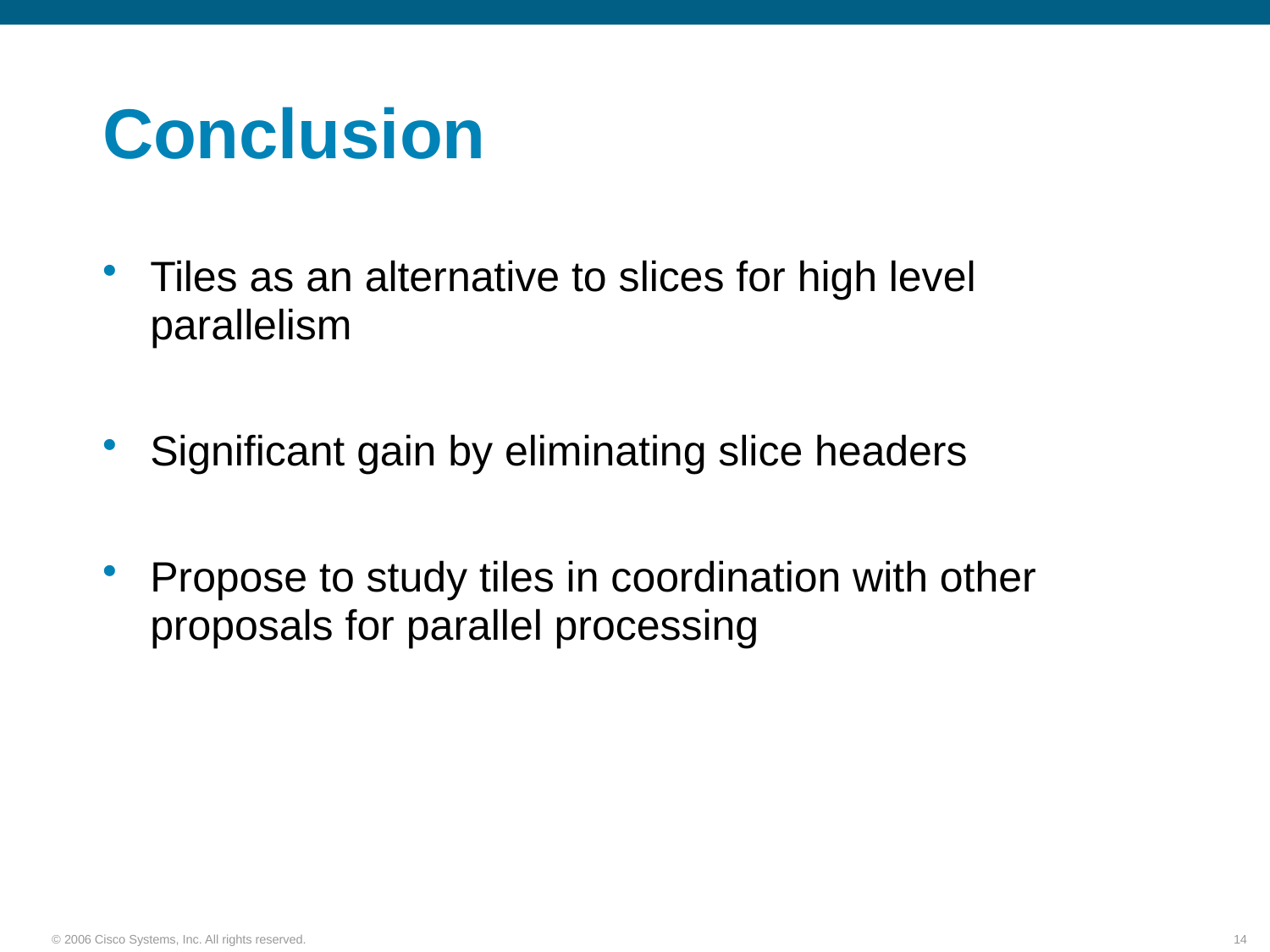

# Conclusion
Tiles as an alternative to slices for high level parallelism

Significant gain by eliminating slice headers

Propose to study tiles in coordination with other proposals for parallel processing